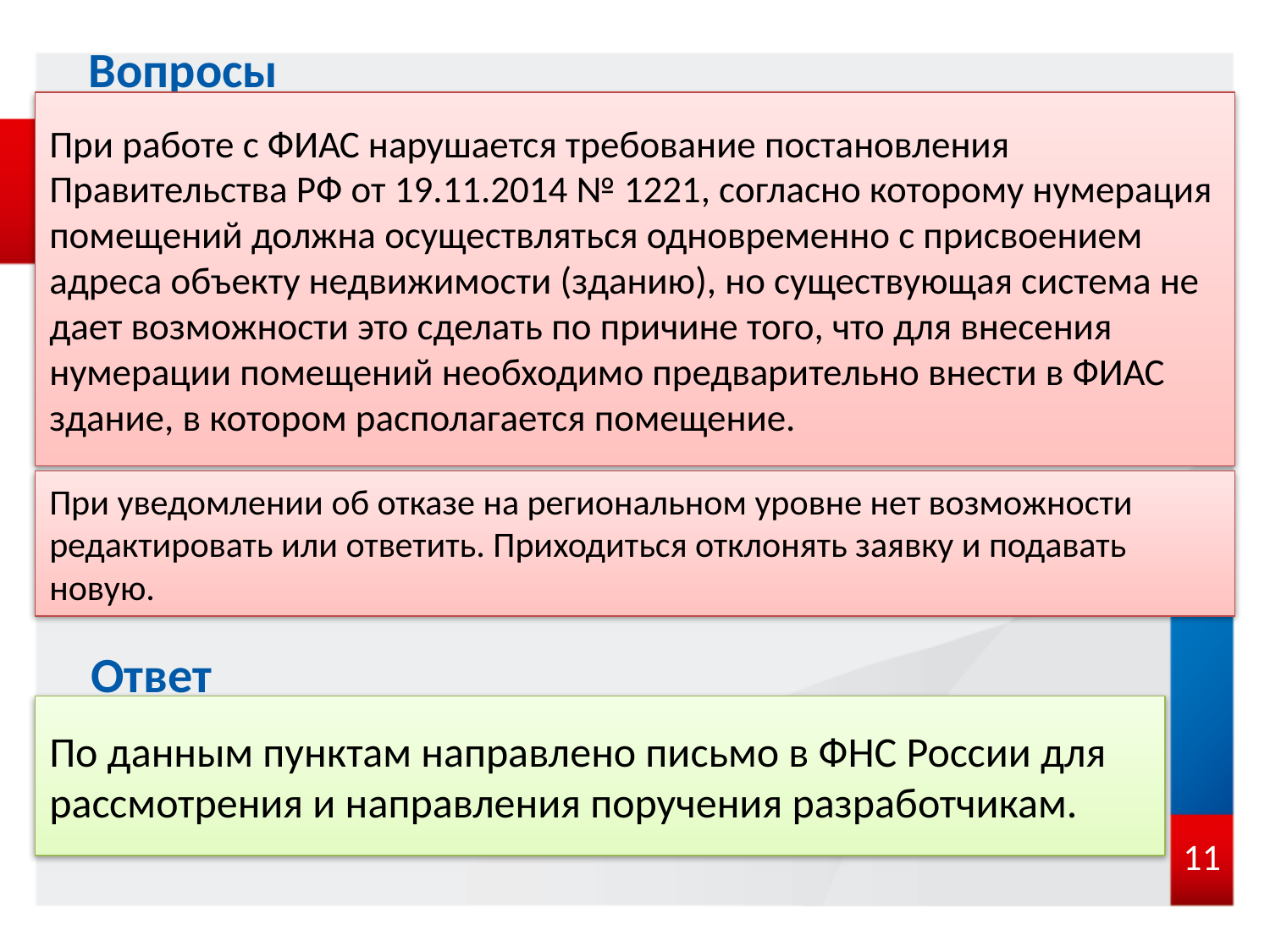

Вопросы
При работе с ФИАС нарушается требование постановления Правительства РФ от 19.11.2014 № 1221, согласно которому нумерация помещений должна осуществляться одновременно с присвоением адреса объекту недвижимости (зданию), но существующая система не дает возможности это сделать по причине того, что для внесения нумерации помещений необходимо предварительно внести в ФИАС здание, в котором располагается помещение.
При уведомлении об отказе на региональном уровне нет возможности редактировать или ответить. Приходиться отклонять заявку и подавать новую.
Ответ
По данным пунктам направлено письмо в ФНС России для рассмотрения и направления поручения разработчикам.
11